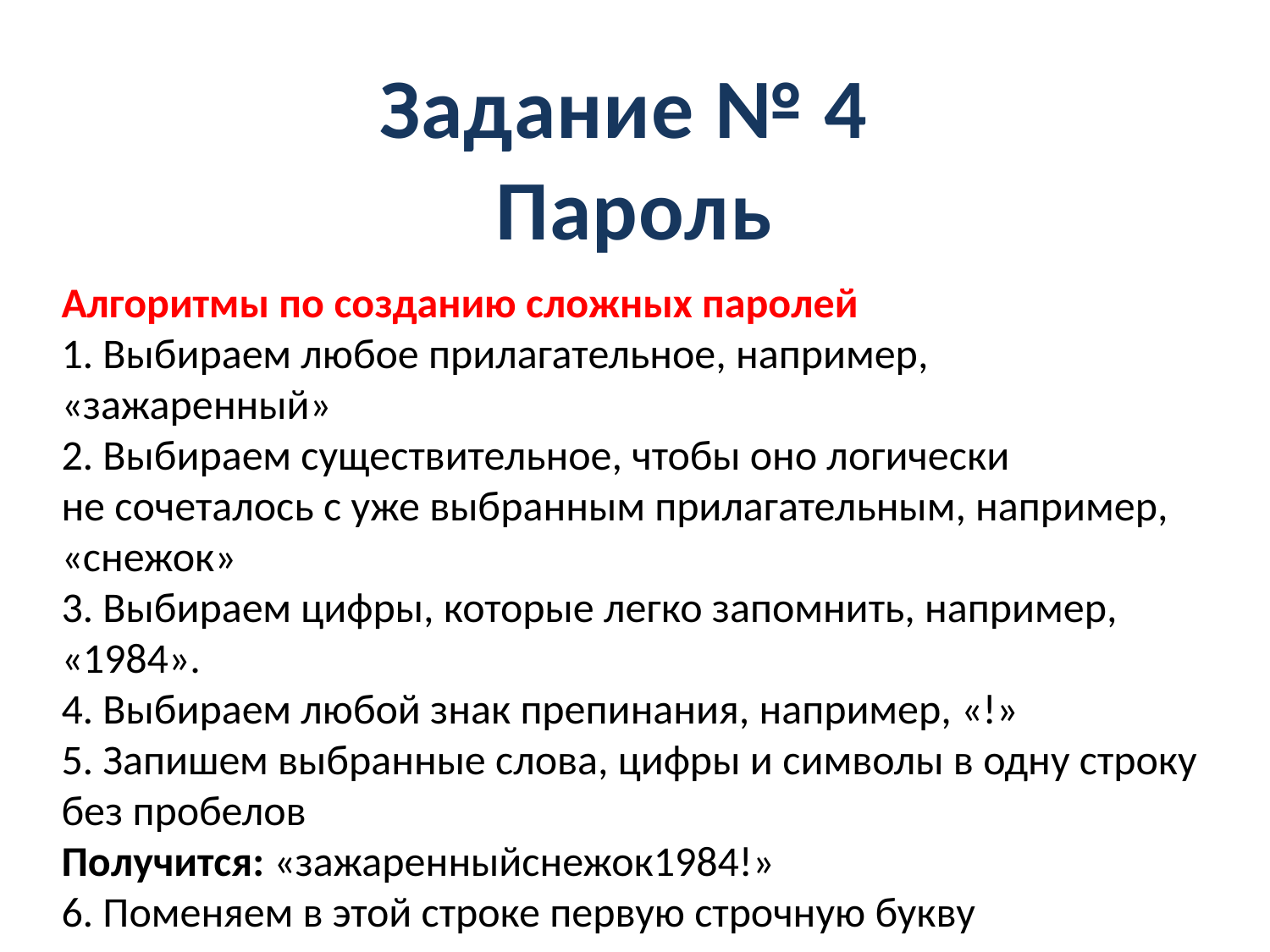

Задание № 4
Пароль
Алгоритмы по созданию сложных паролей
1. Выбираем любое прилагательное, например, «зажаренный»
2. Выбираем существительное, чтобы оно логически не сочеталось с уже выбранным прилагательным, например, «снежок»
3. Выбираем цифры, которые легко запомнить, например, «1984».
4. Выбираем любой знак препинания, например, «!»
5. Запишем выбранные слова, цифры и символы в одну строку без пробелов
Получится: «зажаренныйснежок1984!»
6. Поменяем в этой строке первую строчную букву на прописную: «Зажаренныйснежок1984!»